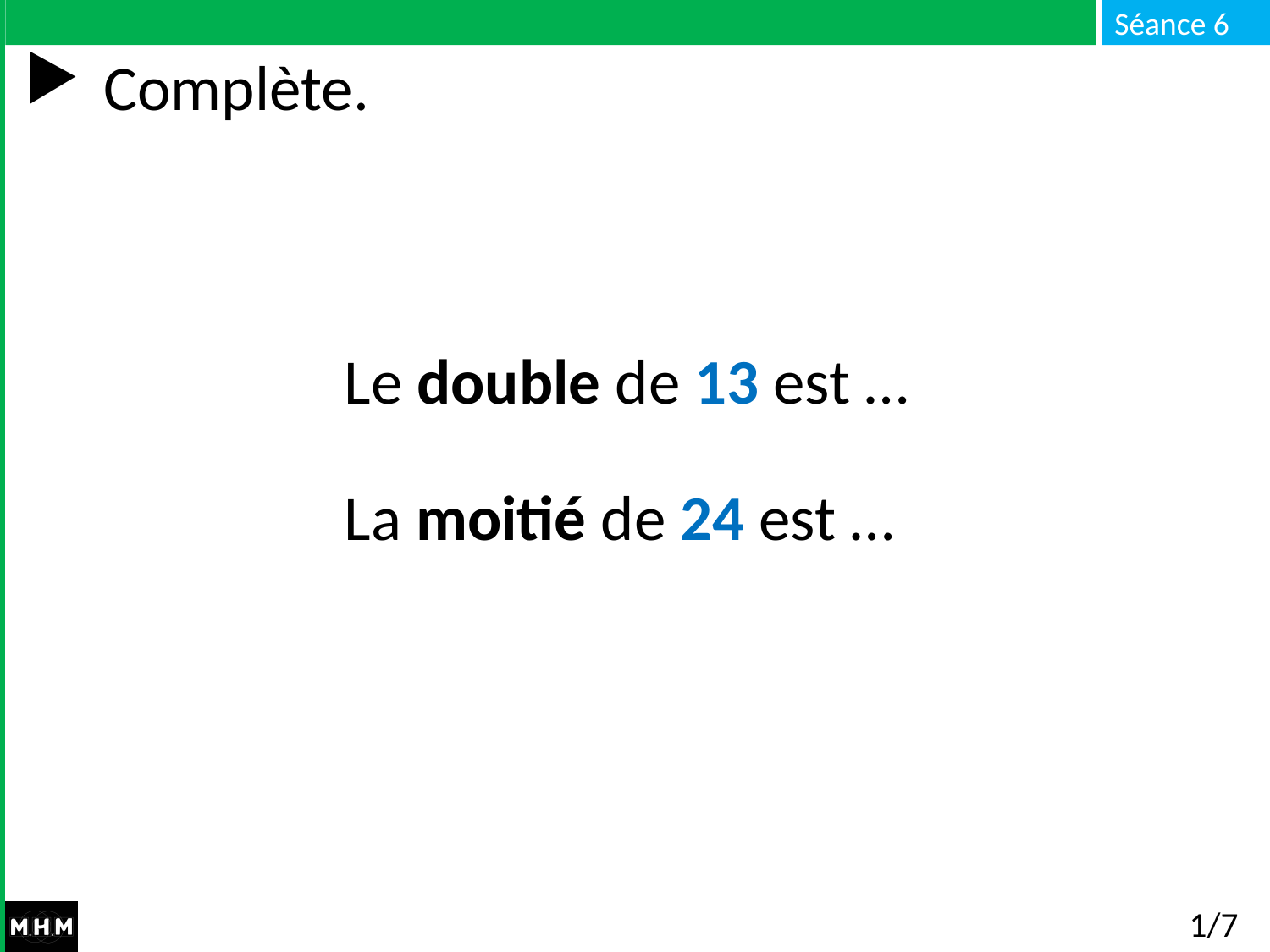

# Complète.
Le double de 13 est …

La moitié de 24 est …
1/7